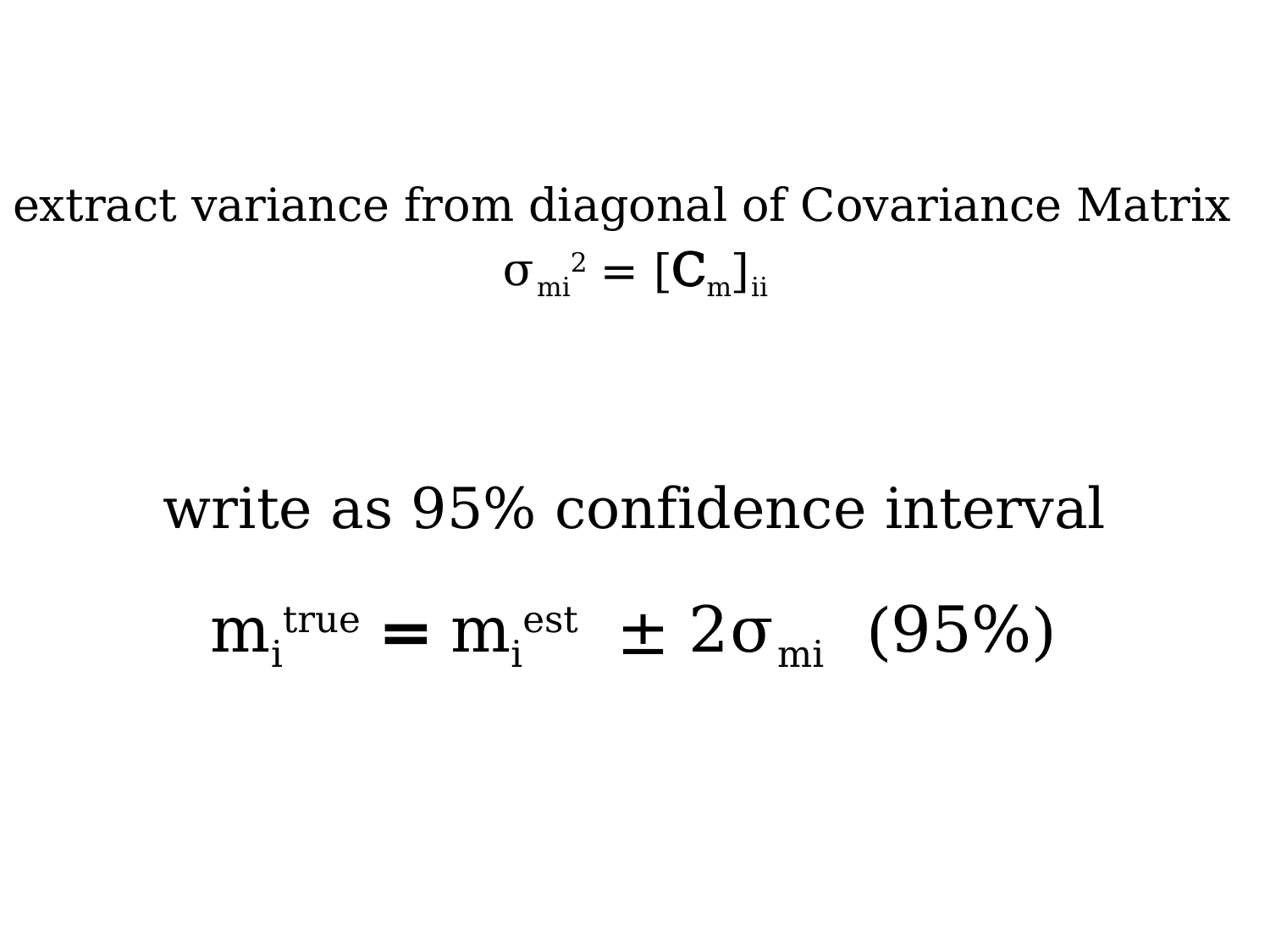

extract variance from diagonal of Covariance Matrix
σmi2 = [Cm]ii
write as 95% confidence interval
mitrue = miest  ± 2σmi  (95%)